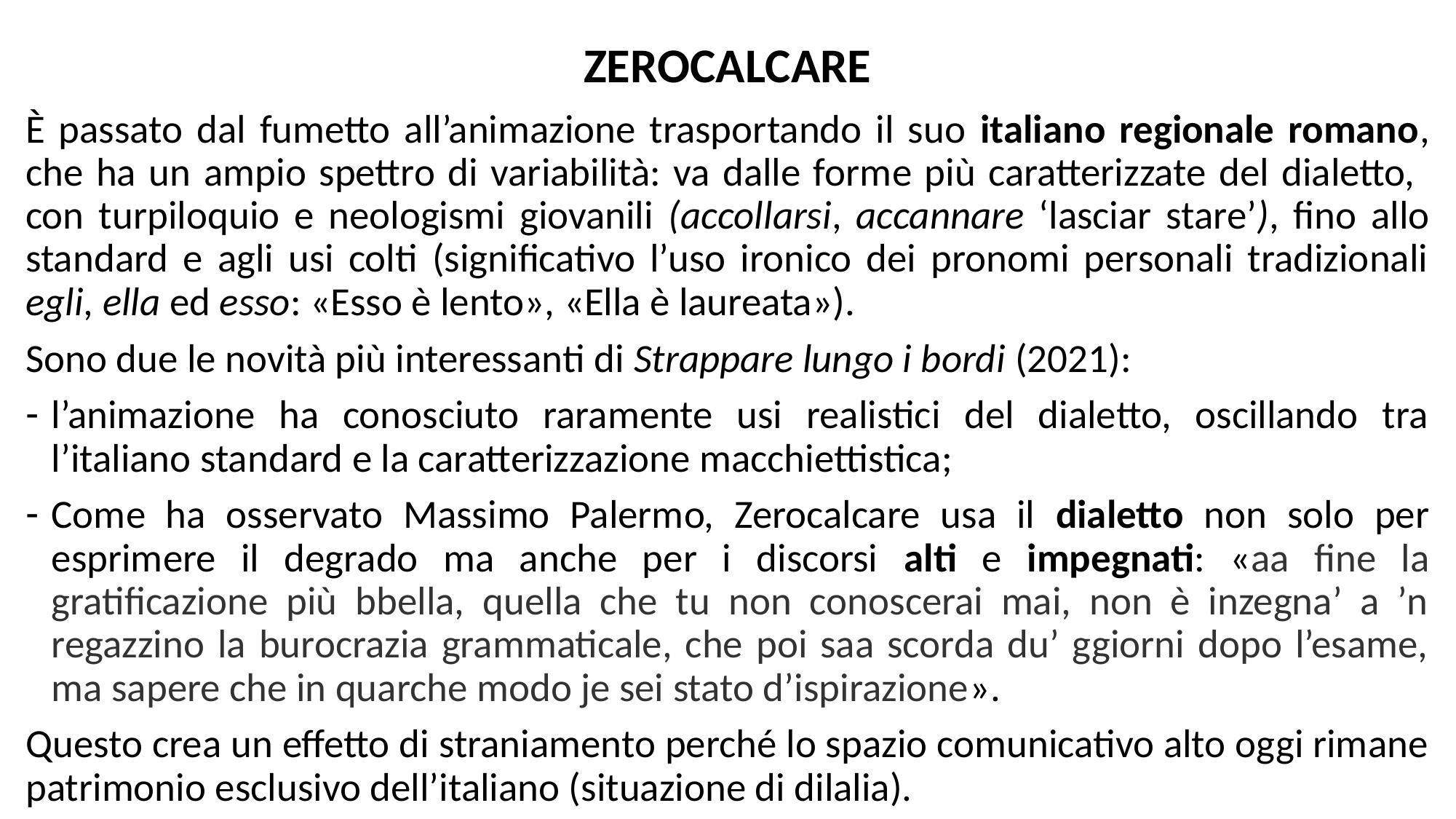

# ZEROCALCARE
È passato dal fumetto all’animazione trasportando il suo italiano regionale romano, che ha un ampio spettro di variabilità: va dalle forme più caratterizzate del dialetto,  con turpiloquio e neologismi giovanili (accollarsi, accannare ‘lasciar stare’), fino allo standard e agli usi colti (significativo l’uso ironico dei pronomi personali tradizionali egli, ella ed esso: «Esso è lento», «Ella è laureata»).
Sono due le novità più interessanti di Strappare lungo i bordi (2021):
l’animazione ha conosciuto raramente usi realistici del dialetto, oscillando tra l’italiano standard e la caratterizzazione macchiettistica;
Come ha osservato Massimo Palermo, Zerocalcare usa il dialetto non solo per esprimere il degrado ma anche per i discorsi alti e impegnati: «aa fine la gratificazione più bbella, quella che tu non conoscerai mai, non è inzegna’ a ’n regazzino la burocrazia grammaticale, che poi saa scorda du’ ggiorni dopo l’esame, ma sapere che in quarche modo je sei stato d’ispirazione».
Questo crea un effetto di straniamento perché lo spazio comunicativo alto oggi rimane patrimonio esclusivo dell’italiano (situazione di dilalia).